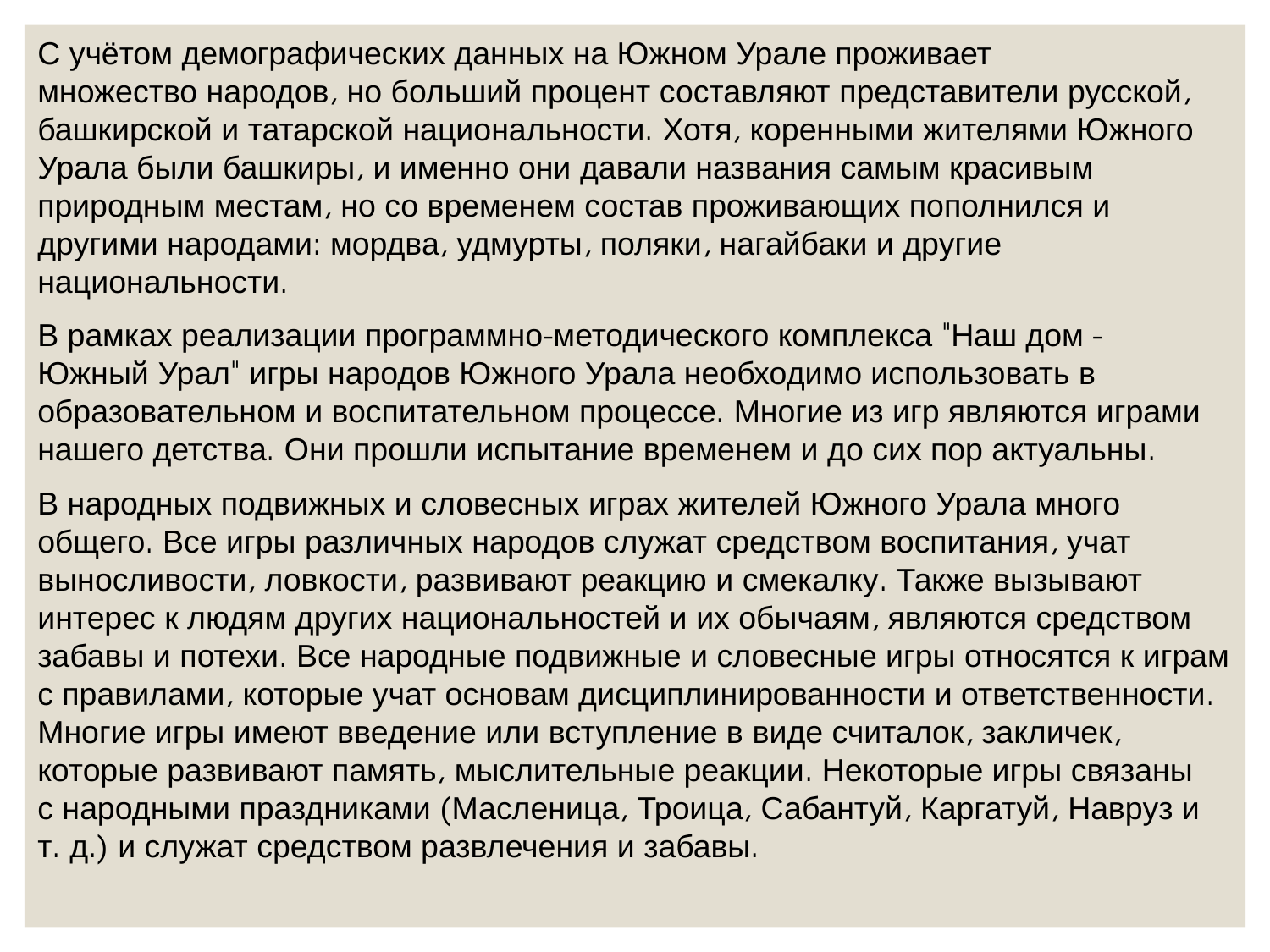

С учётом демографических данных на Южном Урале проживает множество народов, но больший процент составляют представители русской, башкирской и татарской национальности. Хотя, коренными жителями Южного Урала были башкиры, и именно они давали названия самым красивым природным местам, но со временем состав проживающих пополнился и другими народами: мордва, удмурты, поляки, нагайбаки и другие национальности.
В рамках реализации программно-методического комплекса "Наш дом - Южный Урал" игры народов Южного Урала необходимо использовать в образовательном и воспитательном процессе. Многие из игр являются играми нашего детства. Они прошли испытание временем и до сих пор актуальны.
В народных подвижных и словесных играх жителей Южного Урала много общего. Все игры различных народов служат средством воспитания, учат выносливости, ловкости, развивают реакцию и смекалку. Также вызывают интерес к людям других национальностей и их обычаям, являются средством забавы и потехи. Все народные подвижные и словесные игры относятся к играм с правилами, которые учат основам дисциплинированности и ответственности. Многие игры имеют введение или вступление в виде считалок, закличек, которые развивают память, мыслительные реакции. Некоторые игры связаны с народными праздниками (Масленица, Троица, Сабантуй, Каргатуй, Навруз и т. д.) и служат средством развлечения и забавы.

#